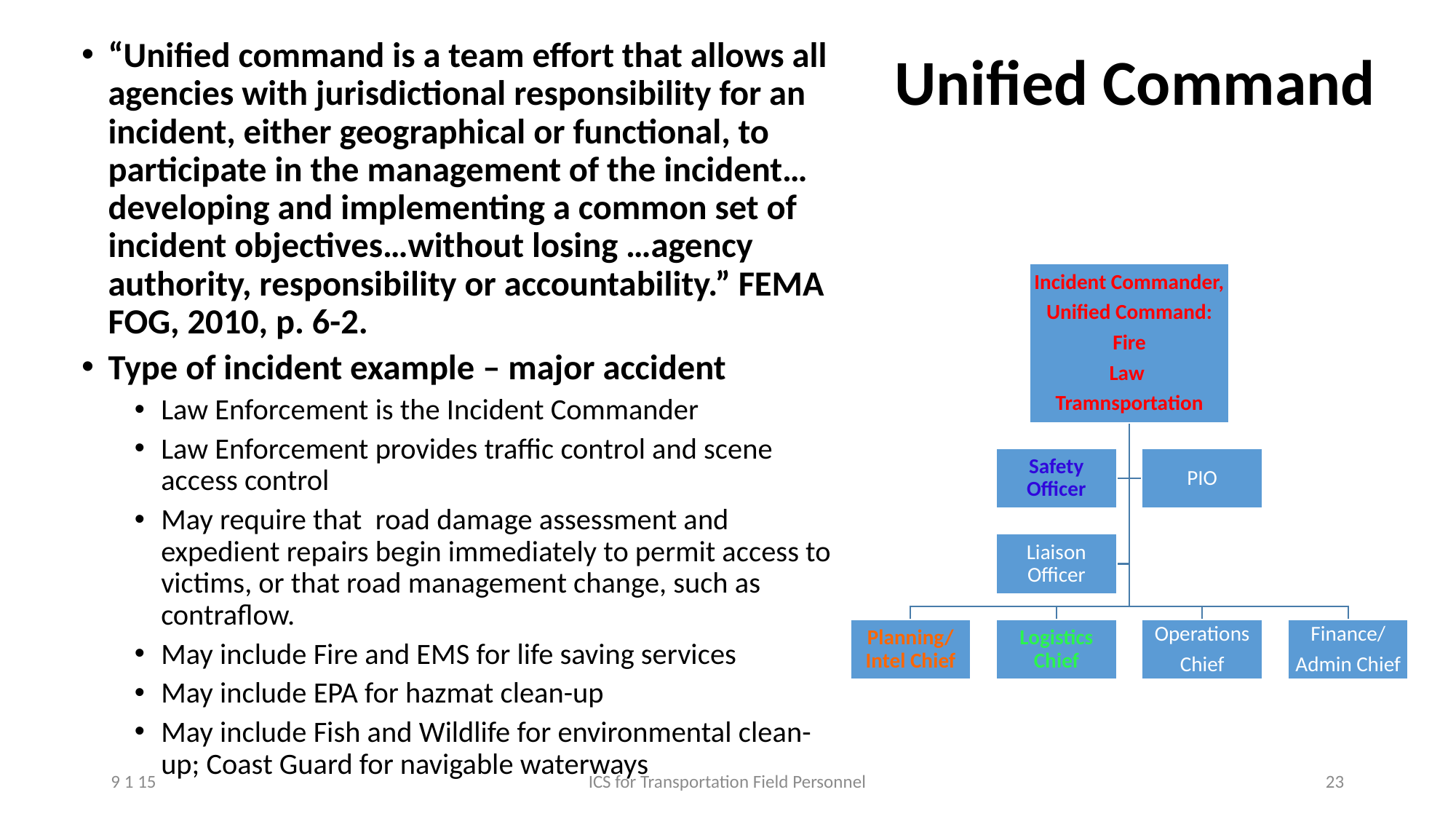

“Unified command is a team effort that allows all agencies with jurisdictional responsibility for an incident, either geographical or functional, to participate in the management of the incident…developing and implementing a common set of incident objectives…without losing …agency authority, responsibility or accountability.” FEMA FOG, 2010, p. 6-2.
Type of incident example – major accident
Law Enforcement is the Incident Commander
Law Enforcement provides traffic control and scene access control
May require that  road damage assessment and expedient repairs begin immediately to permit access to victims, or that road management change, such as contraflow.
May include Fire and EMS for life saving services
May include EPA for hazmat clean-up
May include Fish and Wildlife for environmental clean-up; Coast Guard for navigable waterways

# Unified Command
Incident Commander,
Unified Command:
Fire
Law
Tramnsportation
Planning/ Intel Chief
Logistics Chief
Operations
Chief
Finance/
Admin Chief
Safety Officer
PIO
Liaison Officer
9 1 15
ICS for Transportation Field Personnel
23